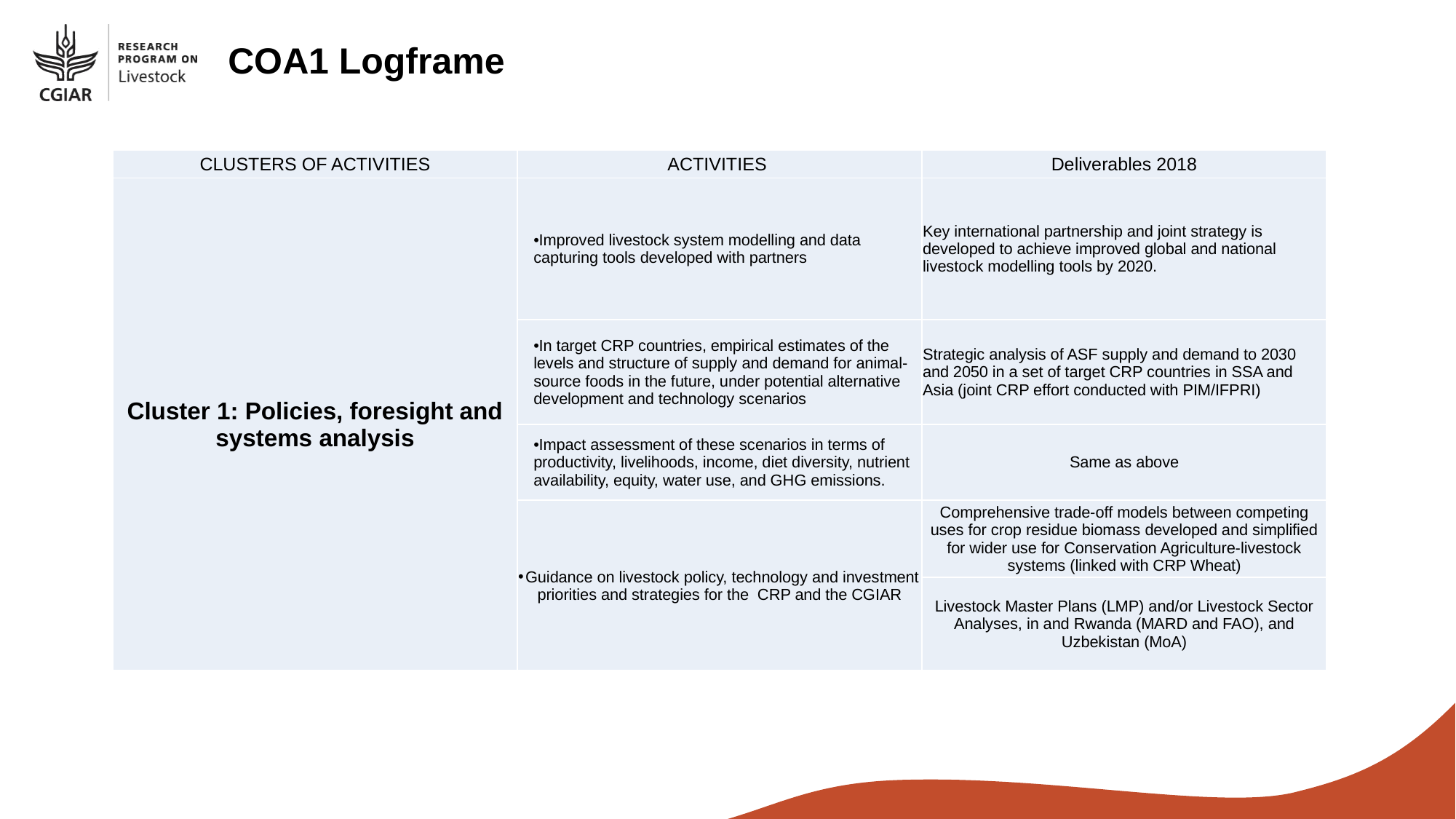

COA1 Logframe
| CLUSTERS OF ACTIVITIES | ACTIVITIES | Deliverables 2018 |
| --- | --- | --- |
| Cluster 1: Policies, foresight and systems analysis | Improved livestock system modelling and data capturing tools developed with partners | Key international partnership and joint strategy is developed to achieve improved global and national livestock modelling tools by 2020. |
|  | In target CRP countries, empirical estimates of the levels and structure of supply and demand for animal-source foods in the future, under potential alternative development and technology scenarios | Strategic analysis of ASF supply and demand to 2030 and 2050 in a set of target CRP countries in SSA and Asia (joint CRP effort conducted with PIM/IFPRI) |
|  | Impact assessment of these scenarios in terms of productivity, livelihoods, income, diet diversity, nutrient availability, equity, water use, and GHG emissions. | Same as above |
|  | Guidance on livestock policy, technology and investment priorities and strategies for the CRP and the CGIAR | Comprehensive trade-off models between competing uses for crop residue biomass developed and simplified for wider use for Conservation Agriculture-livestock systems (linked with CRP Wheat) |
|  |  | Livestock Master Plans (LMP) and/or Livestock Sector Analyses, in and Rwanda (MARD and FAO), and Uzbekistan (MoA) |